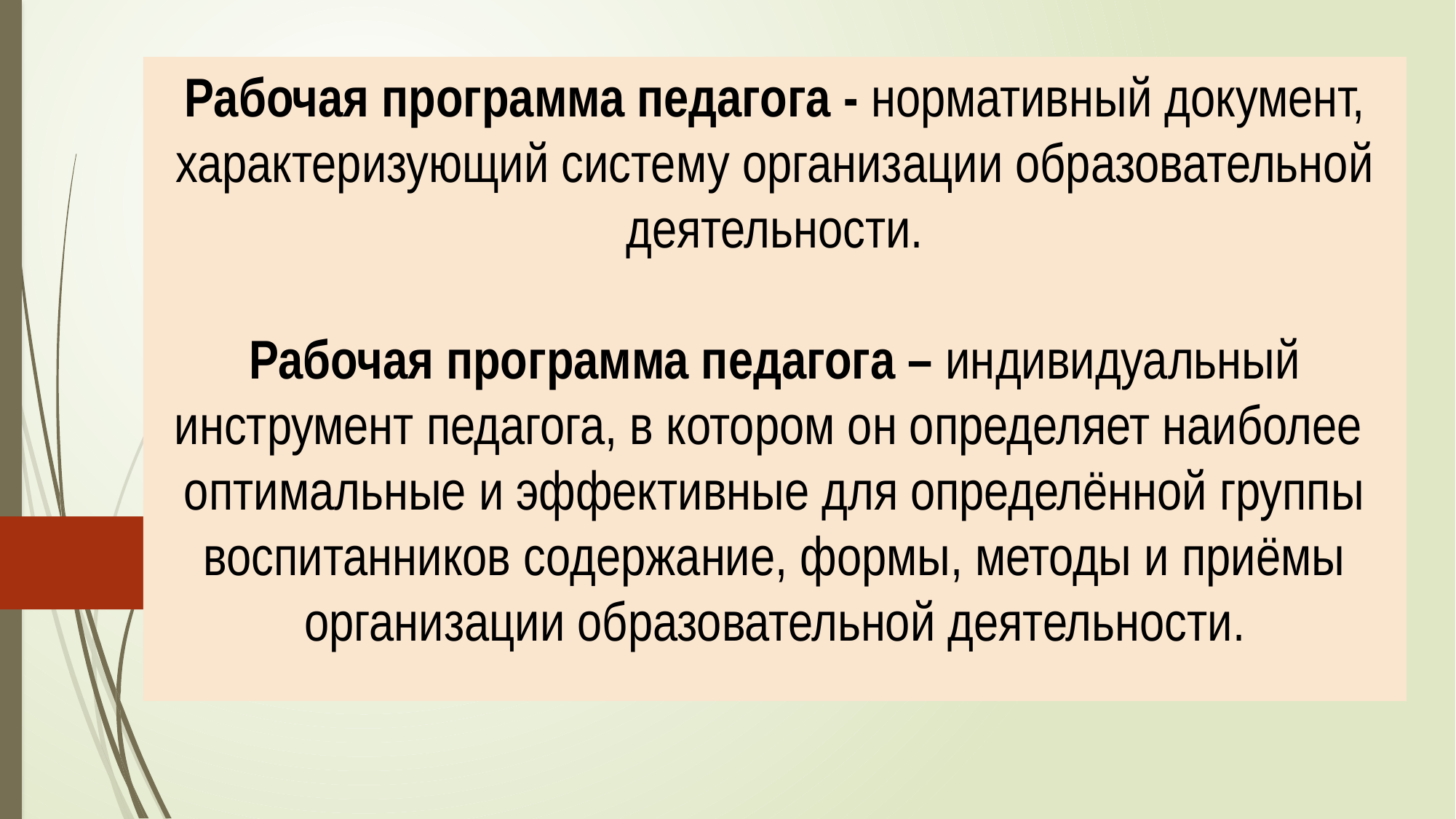

Рабочая программа педагога - нормативный документ, характеризующий систему организации образовательной деятельности.

Рабочая программа педагога – индивидуальный инструмент педагога, в котором он определяет наиболее  оптимальные и эффективные для определённой группы воспитанников содержание, формы, методы и приёмы организации образовательной деятельности.